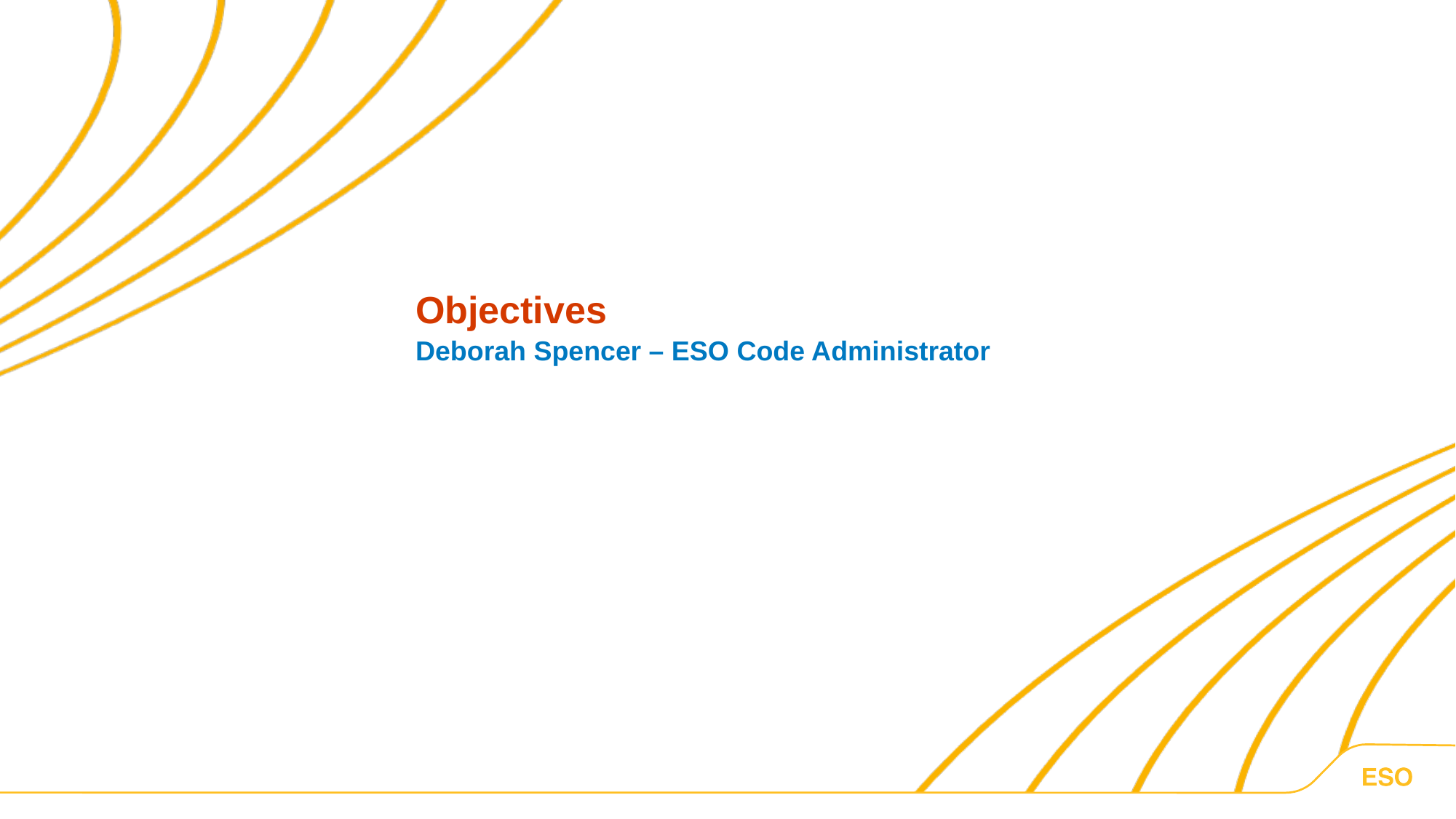

Objectives
Deborah Spencer – ESO Code Administrator